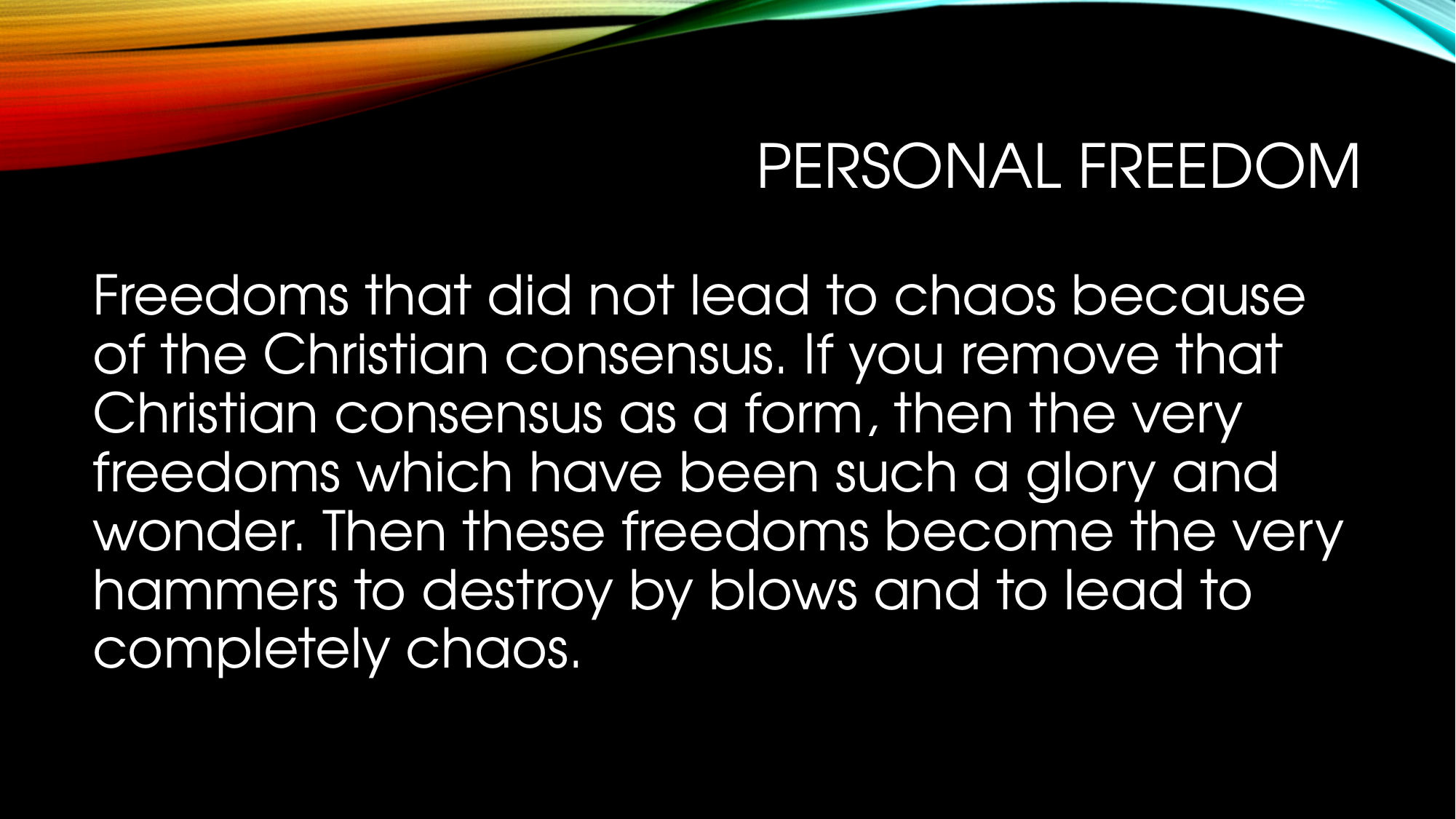

# PERSONAL FREEDOM
Freedoms that did not lead to chaos because of the Christian consensus. If you remove that Christian consensus as a form, then the very freedoms which have been such a glory and wonder. Then these freedoms become the very hammers to destroy by blows and to lead to completely chaos.